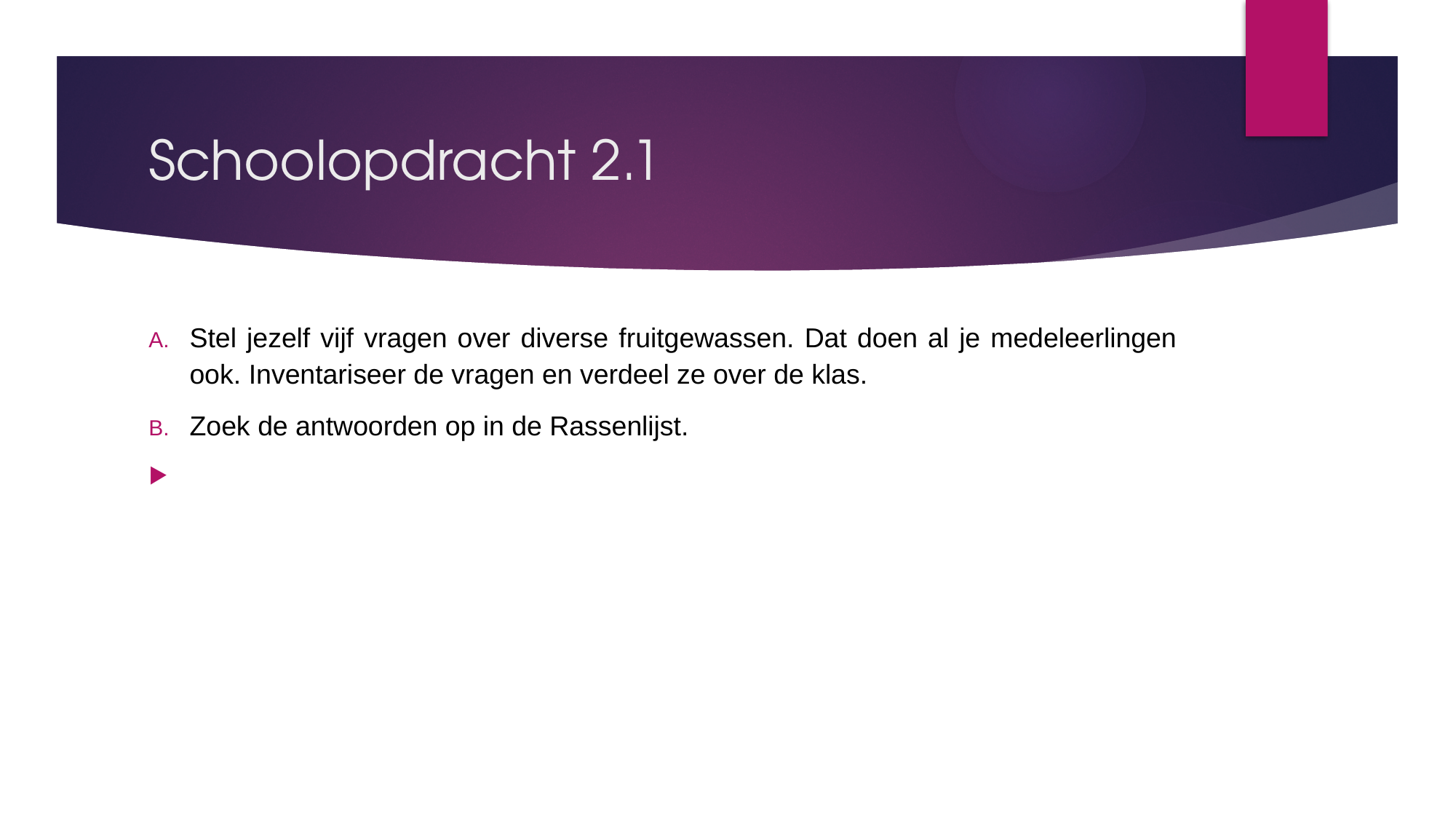

# Schoolopdracht 2.1
Stel jezelf vijf vragen over diverse fruitgewassen. Dat doen al je medeleerlingen ook. Inventariseer de vragen en verdeel ze over de klas.
Zoek de antwoorden op in de Rassenlijst.